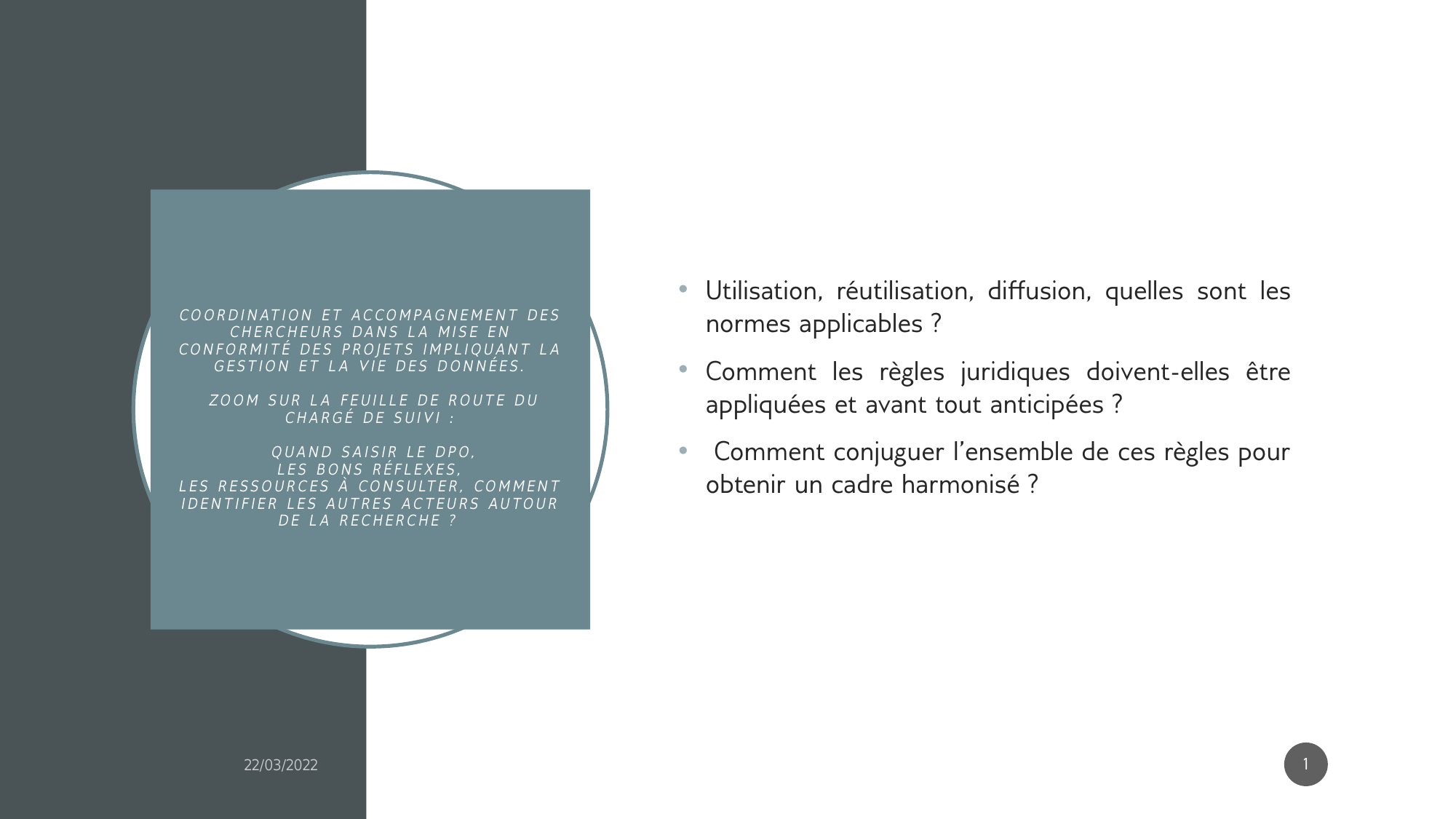

Utilisation, réutilisation, diffusion, quelles sont les normes applicables ?
Comment les règles juridiques doivent-elles être appliquées et avant tout anticipées ?
 Comment conjuguer l’ensemble de ces règles pour obtenir un cadre harmonisé ?

# Coordination et accompagnement des chercheurs dans la mise en conformité des projets impliquant la gestion et la vie des données. zoom sur la feuille de route du chargé de suivi : quand saisir le DPO, les bons réflexes, les ressources à consulter, comment identifier les autres acteurs autour de la recherche ?
1
22/03/2022